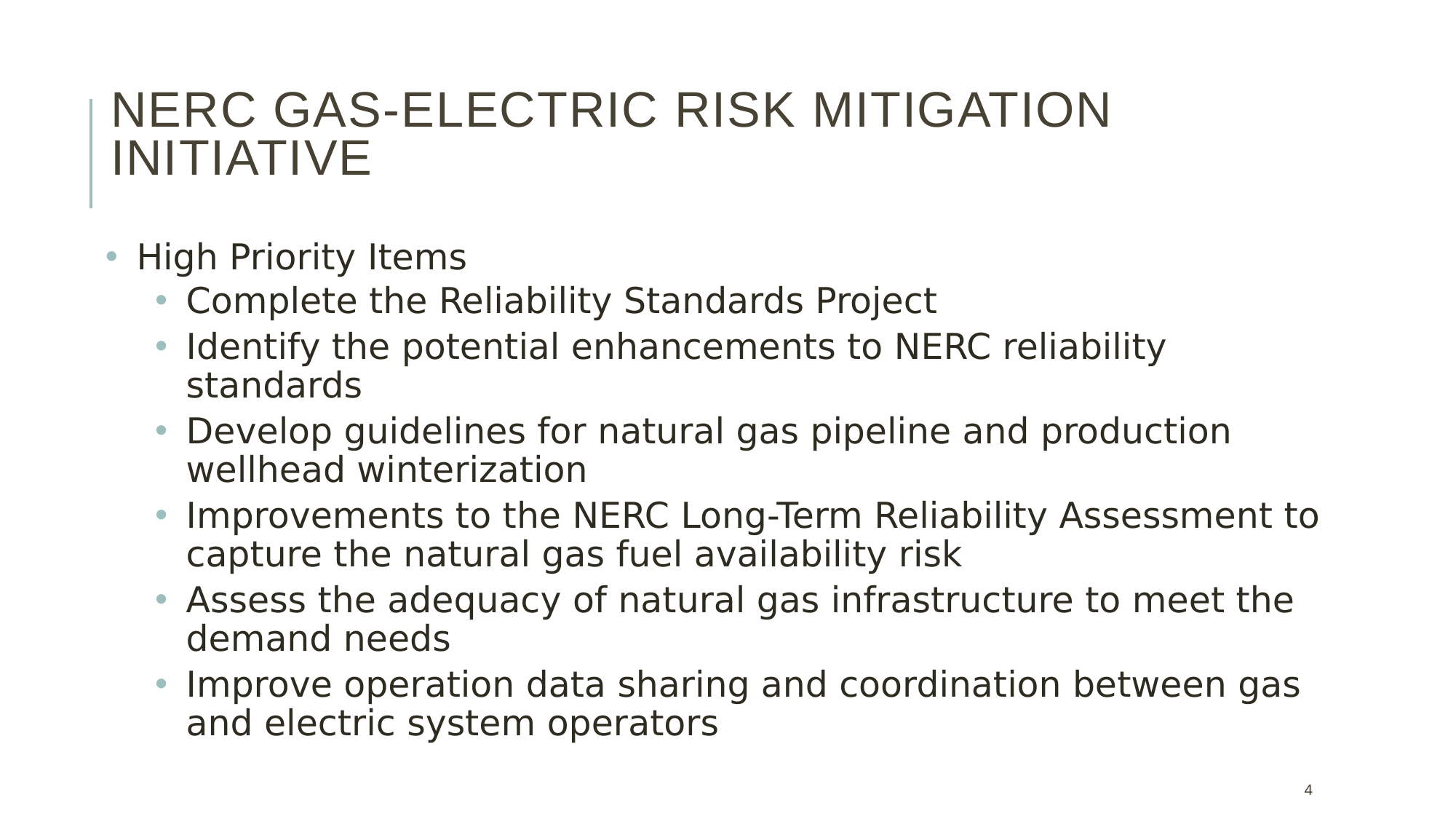

# NERC Gas-Electric Risk Mitigation Initiative
High Priority Items
Complete the Reliability Standards Project
Identify the potential enhancements to NERC reliability standards
Develop guidelines for natural gas pipeline and production wellhead winterization
Improvements to the NERC Long-Term Reliability Assessment to capture the natural gas fuel availability risk
Assess the adequacy of natural gas infrastructure to meet the demand needs
Improve operation data sharing and coordination between gas and electric system operators

4